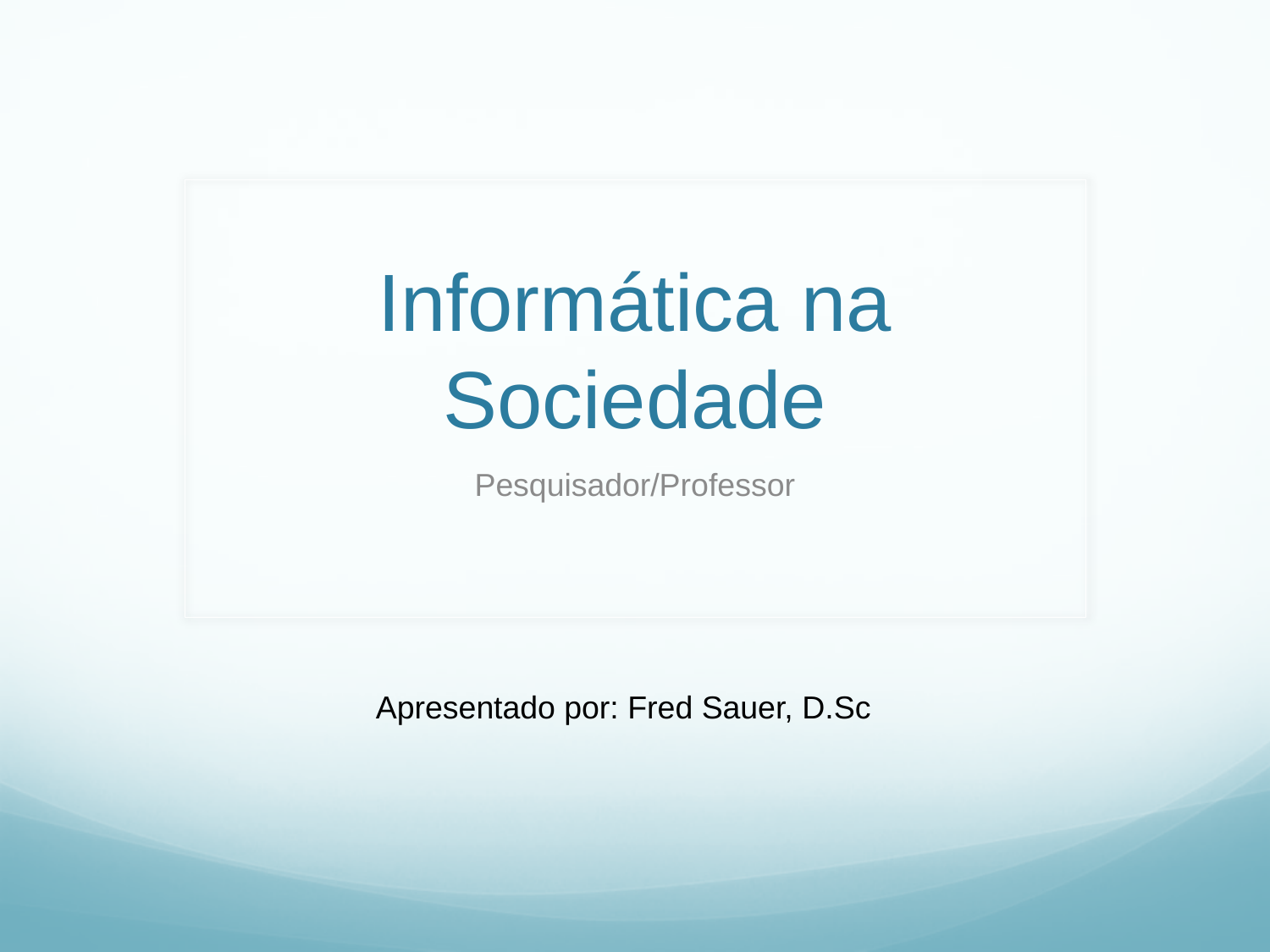

# Informática na Sociedade
Pesquisador/Professor
Apresentado por: Fred Sauer, D.Sc